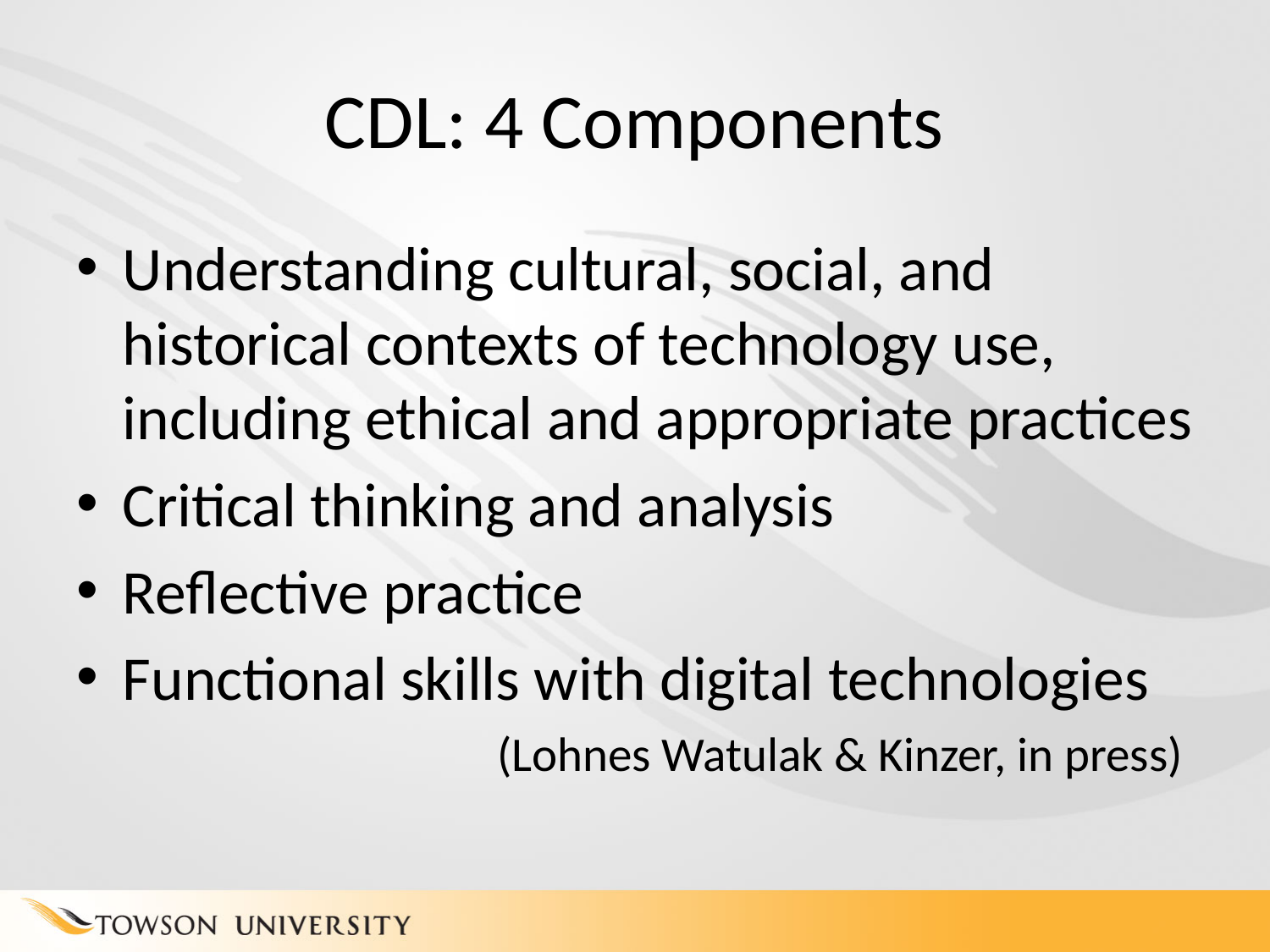

# CDL: 4 Components
Understanding cultural, social, and historical contexts of technology use, including ethical and appropriate practices
Critical thinking and analysis
Reflective practice
Functional skills with digital technologies
(Lohnes Watulak & Kinzer, in press)